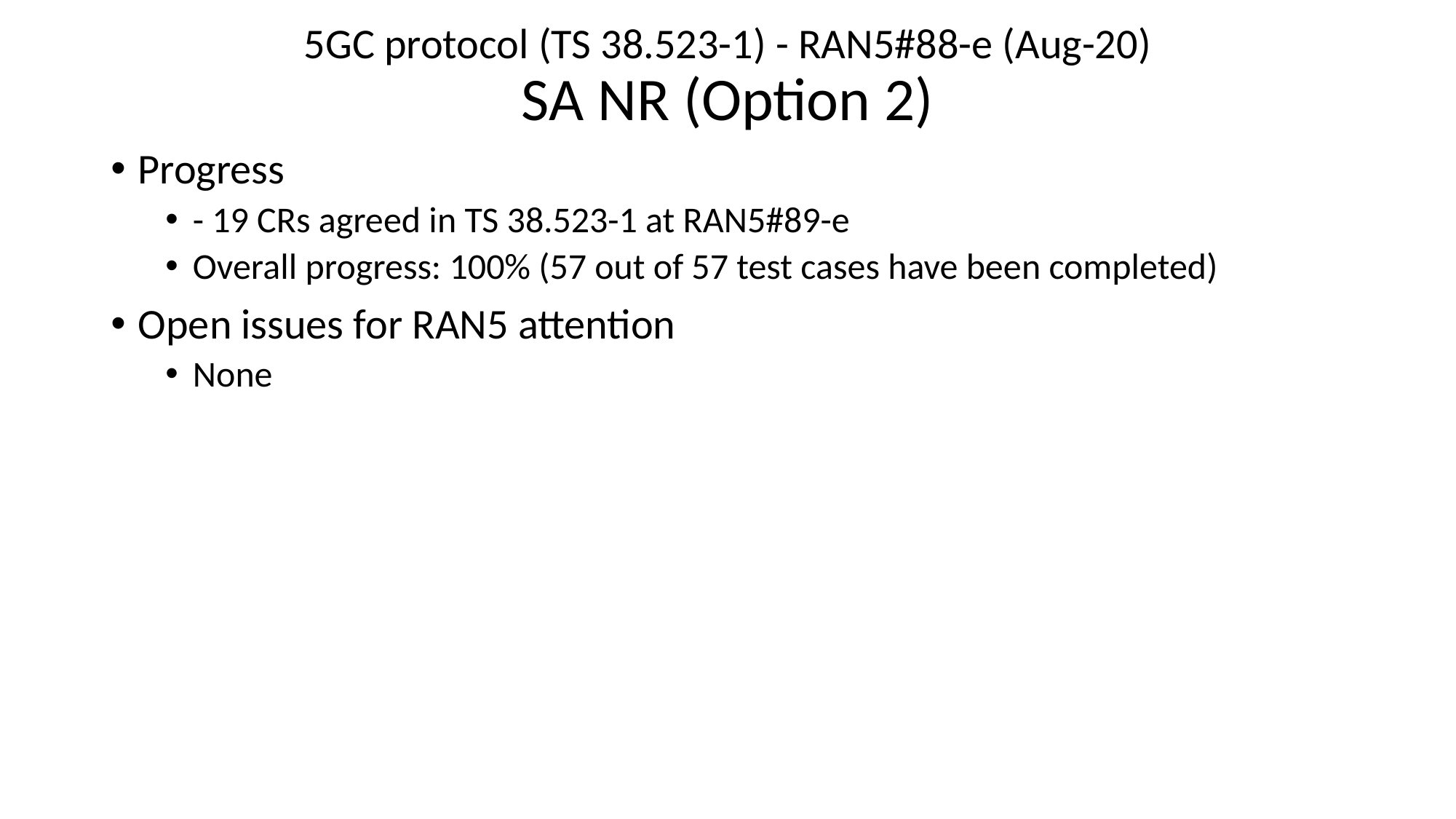

# 5GC protocol (TS 38.523-1) - RAN5#88-e (Aug-20) SA NR (Option 2)
Progress
- 19 CRs agreed in TS 38.523-1 at RAN5#89-e
Overall progress: 100% (57 out of 57 test cases have been completed)
Open issues for RAN5 attention
None